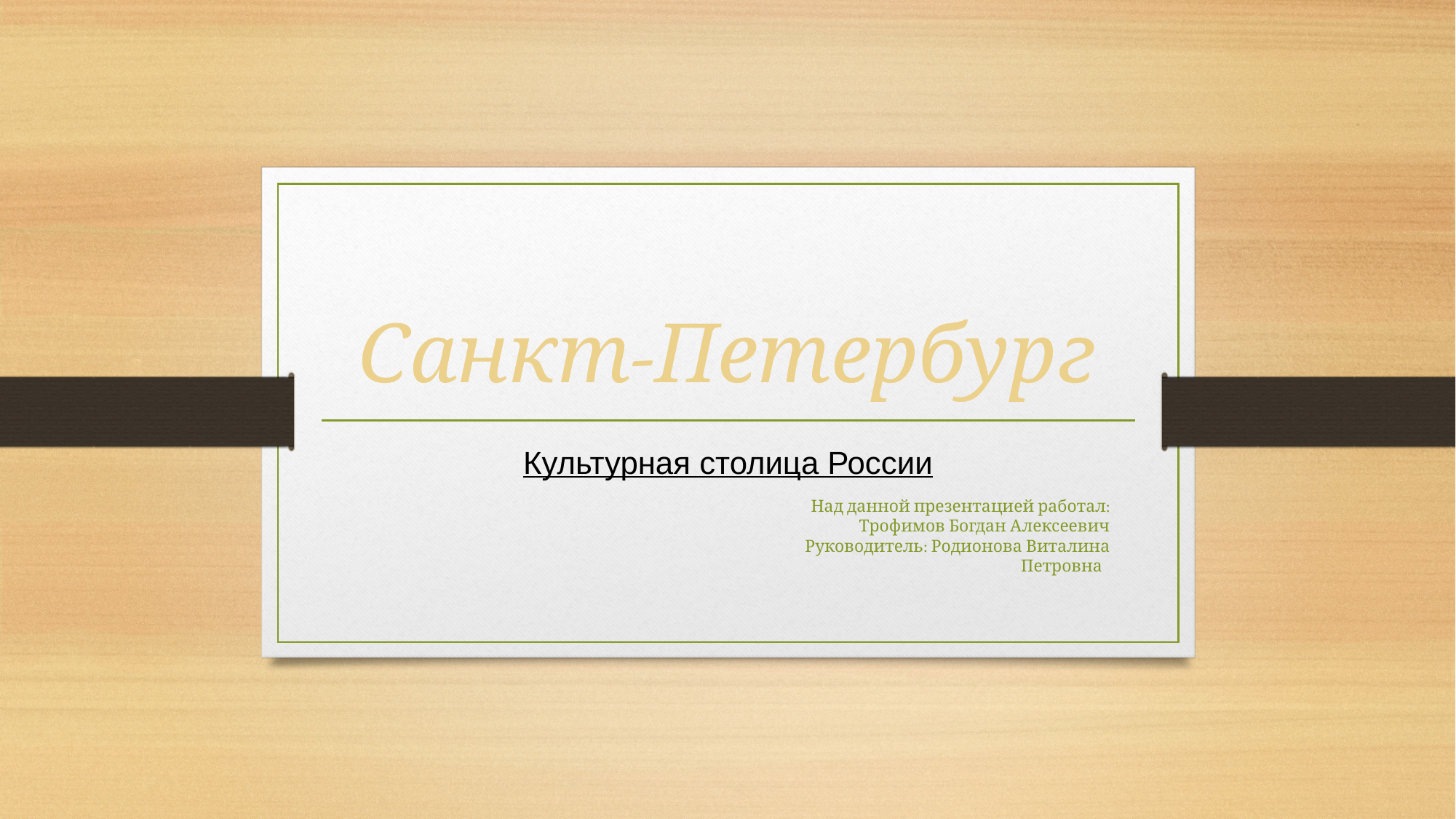

# Санкт-Петербург
Культурная столица России
Над данной презентацией работал: Трофимов Богдан Алексеевич
Руководитель: Родионова Виталина Петровна